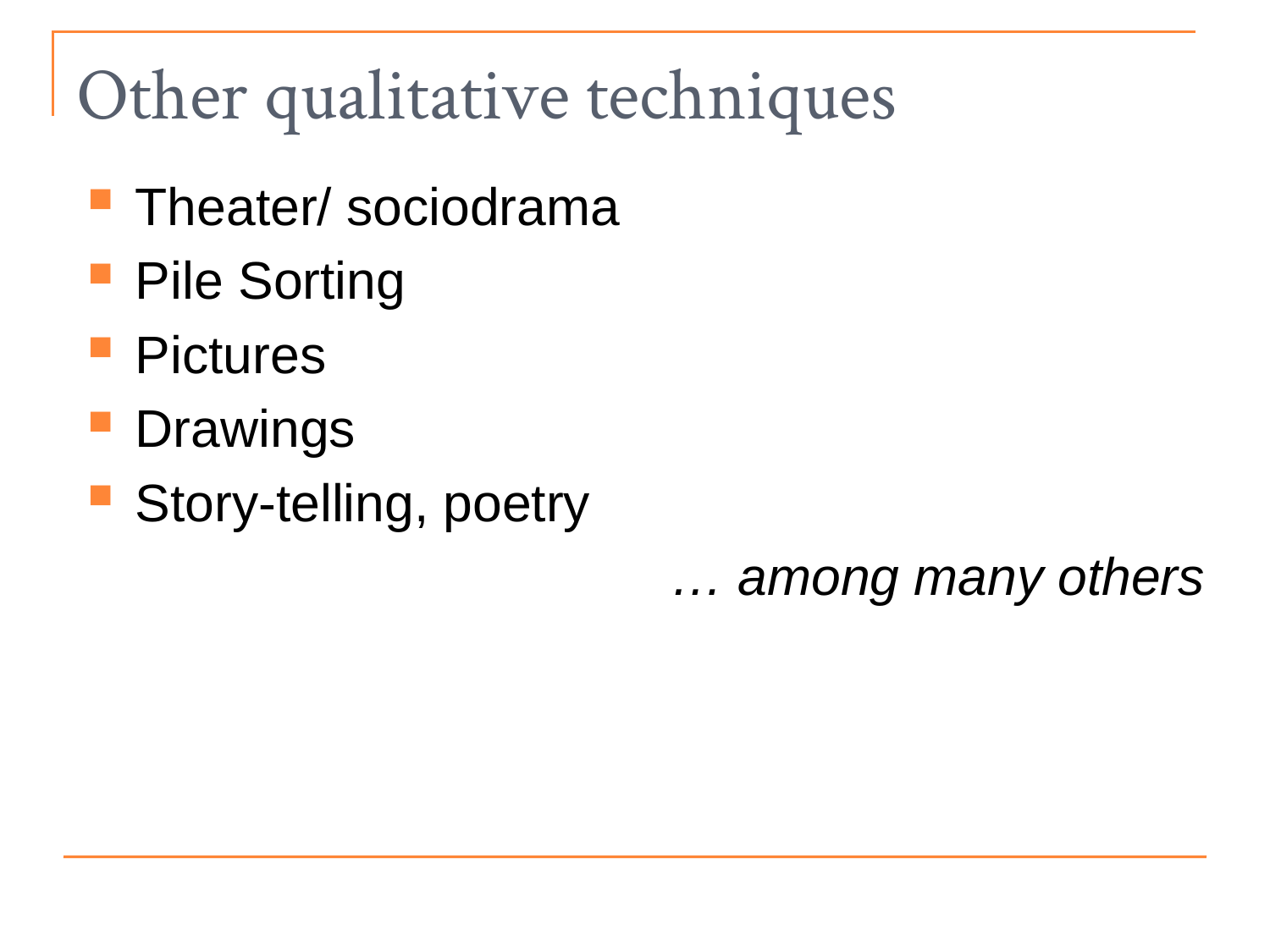

# Other qualitative techniques
Theater/ sociodrama
Pile Sorting
Pictures
Drawings
Story-telling, poetry
… among many others